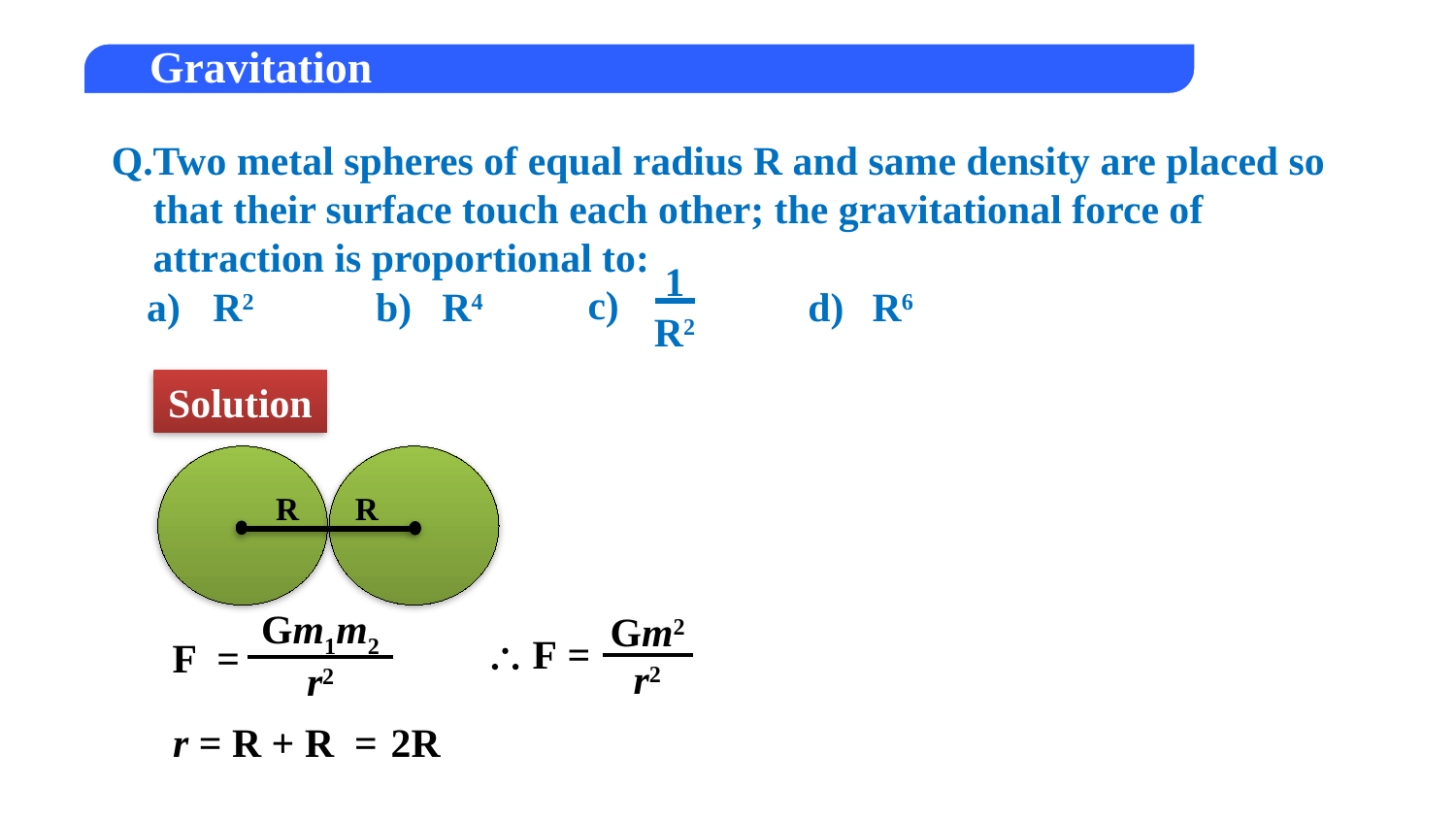

Q.
Two metal spheres of equal radius R and same density are placed so
that their surface touch each other; the gravitational force of
attraction is proportional to:
1
R2
c)
a)
R2
b)
R4
d)
R6
Solution

R
R

Gm1m2
r2
Gm2
r2
∴
F
=
F
=
r = R + R
=
2R